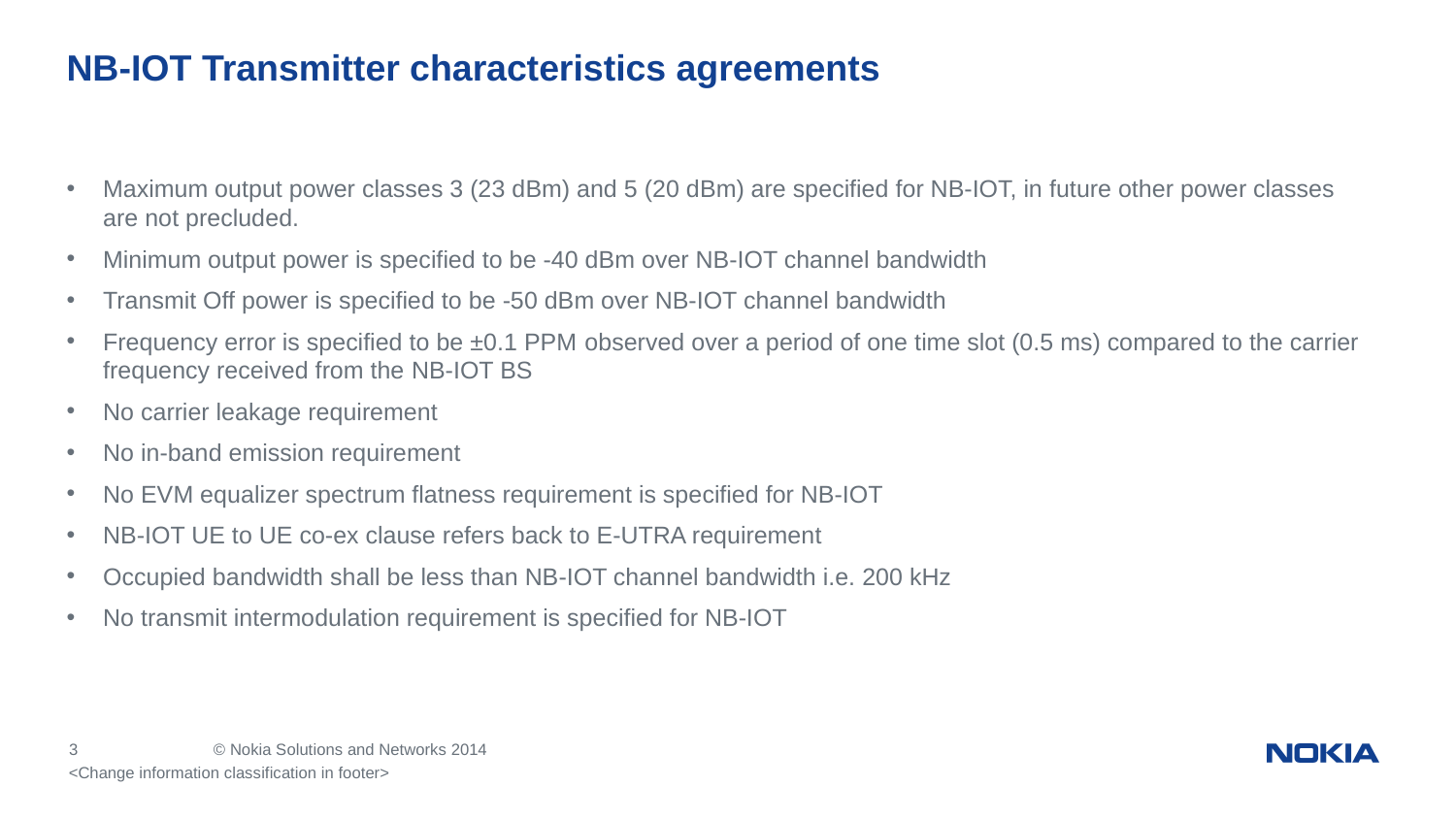

# NB-IOT Transmitter characteristics agreements
Maximum output power classes 3 (23 dBm) and 5 (20 dBm) are specified for NB-IOT, in future other power classes are not precluded.
Minimum output power is specified to be -40 dBm over NB-IOT channel bandwidth
Transmit Off power is specified to be -50 dBm over NB-IOT channel bandwidth
Frequency error is specified to be ±0.1 PPM observed over a period of one time slot (0.5 ms) compared to the carrier frequency received from the NB-IOT BS
No carrier leakage requirement
No in-band emission requirement
No EVM equalizer spectrum flatness requirement is specified for NB-IOT
NB-IOT UE to UE co-ex clause refers back to E-UTRA requirement
Occupied bandwidth shall be less than NB-IOT channel bandwidth i.e. 200 kHz
No transmit intermodulation requirement is specified for NB-IOT

<Change information classification in footer>